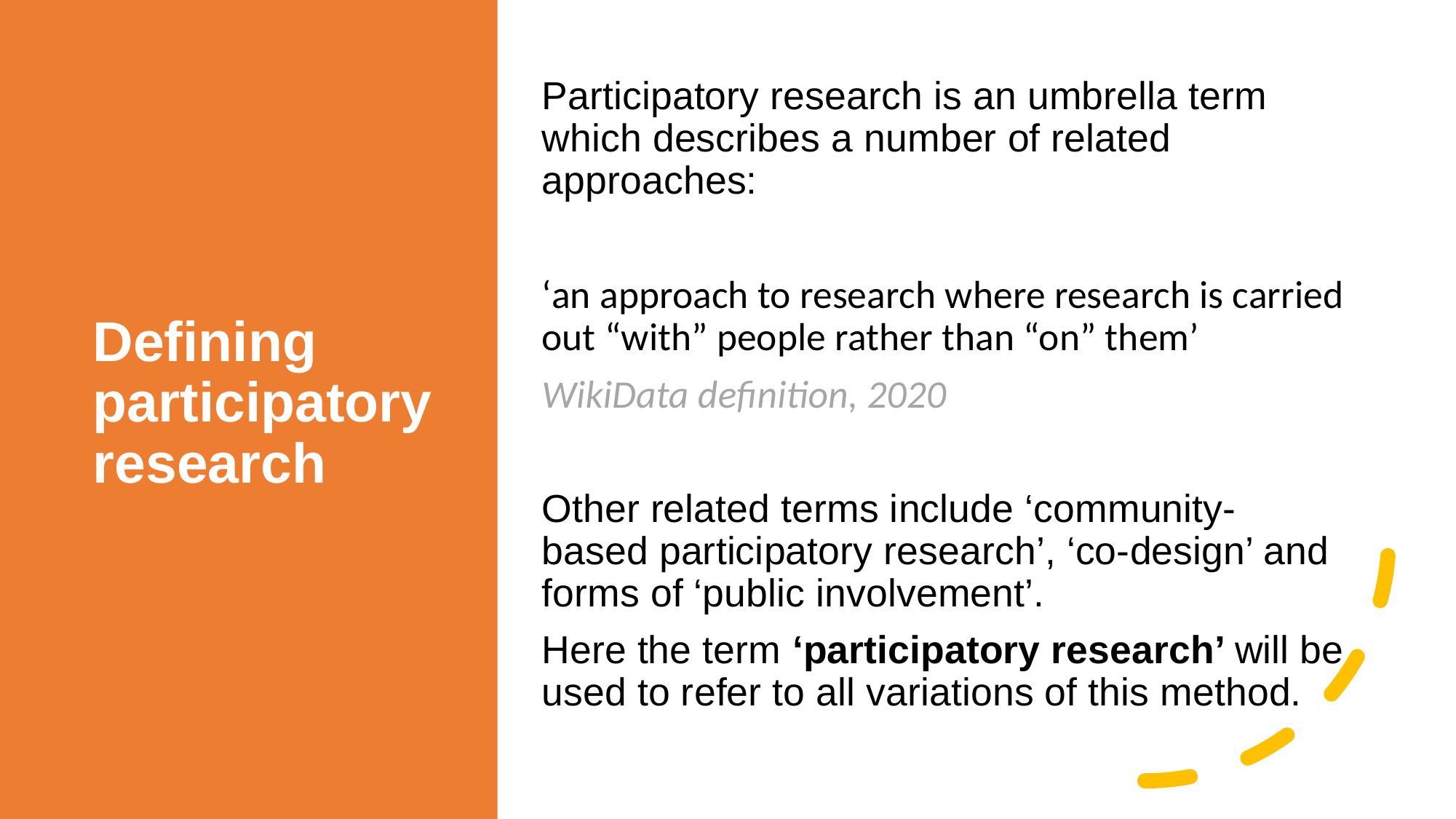

# Defining participatory research
Participatory research is an umbrella term which describes a number of related approaches:

‘an approach to research where research is carried out “with” people rather than “on” them’
WikiData definition, 2020

Other related terms include ‘community-based participatory research’, ‘co-design’ and forms of ‘public involvement’.
Here the term ‘participatory research’ will be used to refer to all variations of this method.